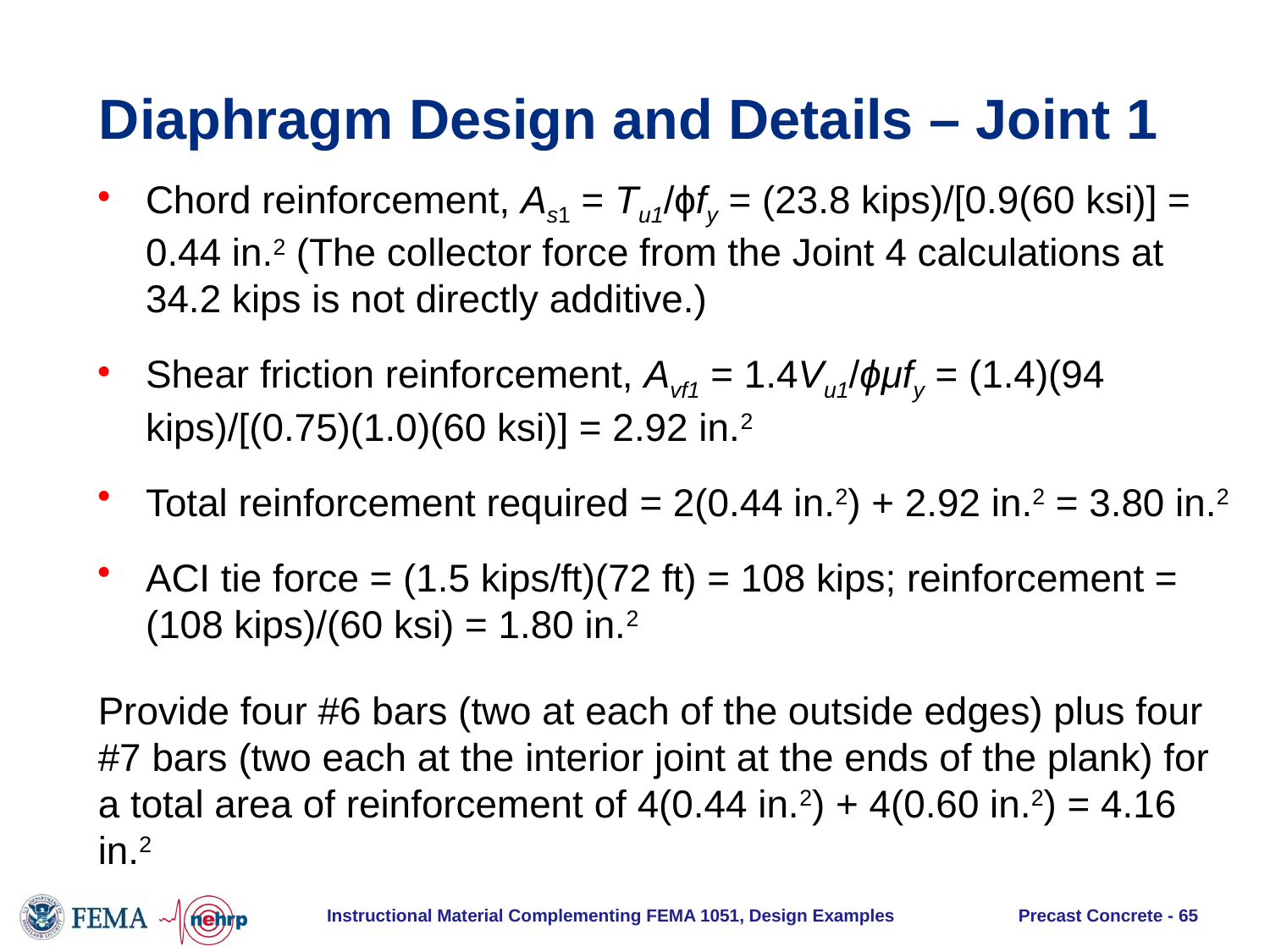

# Diaphragm Design and Details – Joint 1
Chord reinforcement, As1 = Tu1/ϕfy = (23.8 kips)/[0.9(60 ksi)] = 0.44 in.2 (The collector force from the Joint 4 calculations at 34.2 kips is not directly additive.)
Shear friction reinforcement, Avf1 = 1.4Vu1/ϕμfy = (1.4)(94 kips)/[(0.75)(1.0)(60 ksi)] = 2.92 in.2
Total reinforcement required = 2(0.44 in.2) + 2.92 in.2 = 3.80 in.2
ACI tie force = (1.5 kips/ft)(72 ft) = 108 kips; reinforcement = (108 kips)/(60 ksi) = 1.80 in.2
Provide four #6 bars (two at each of the outside edges) plus four #7 bars (two each at the interior joint at the ends of the plank) for a total area of reinforcement of 4(0.44 in.2) + 4(0.60 in.2) = 4.16 in.2